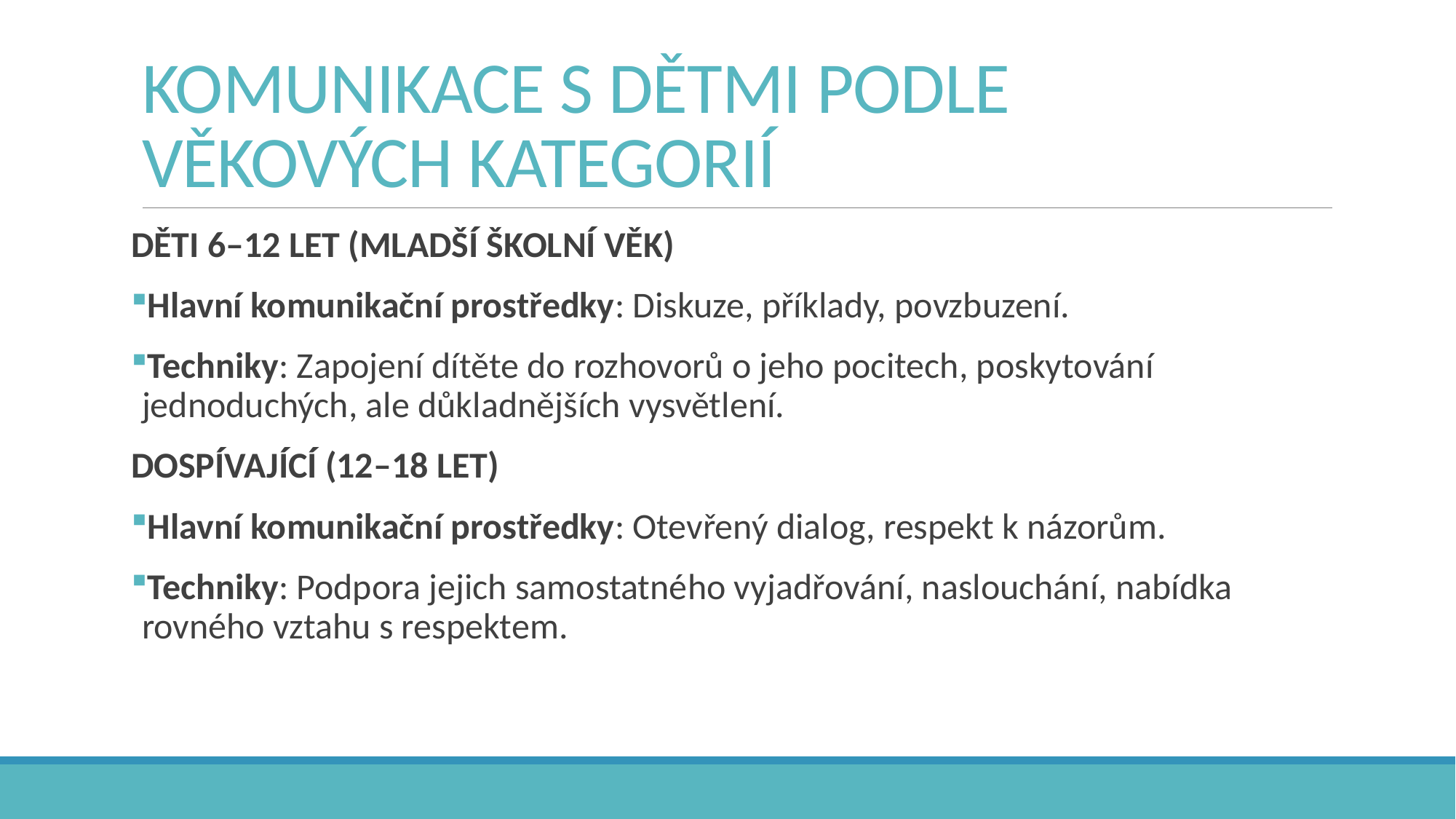

# KOMUNIKACE S DĚTMI PODLE VĚKOVÝCH KATEGORIÍ
DĚTI 6–12 LET (MLADŠÍ ŠKOLNÍ VĚK)
Hlavní komunikační prostředky: Diskuze, příklady, povzbuzení.
Techniky: Zapojení dítěte do rozhovorů o jeho pocitech, poskytování jednoduchých, ale důkladnějších vysvětlení.
DOSPÍVAJÍCÍ (12–18 LET)
Hlavní komunikační prostředky: Otevřený dialog, respekt k názorům.
Techniky: Podpora jejich samostatného vyjadřování, naslouchání, nabídka rovného vztahu s respektem.